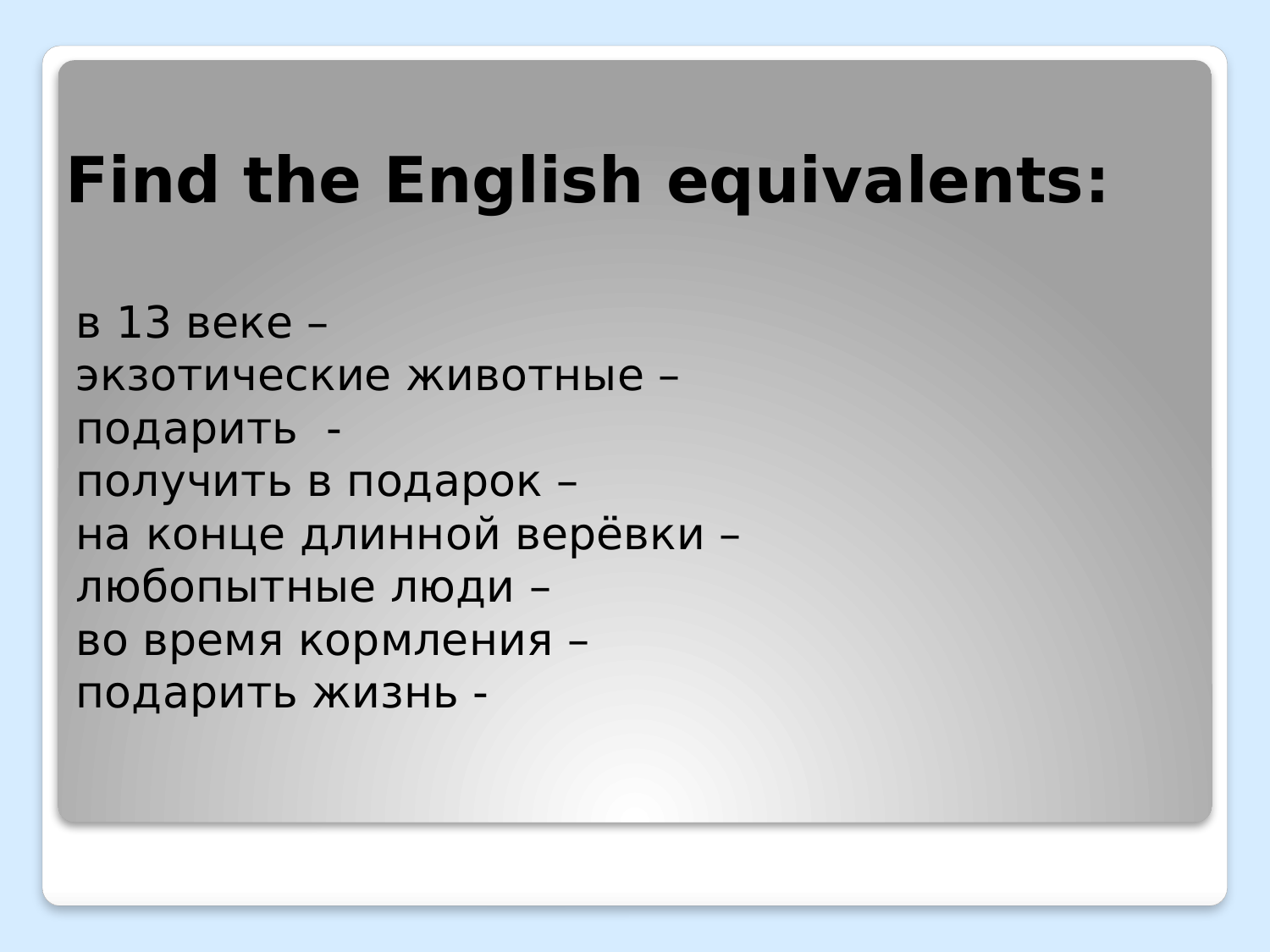

# Find the English equivalents:
в 13 веке –
экзотические животные –
подарить  -
получить в подарок –
на конце длинной верёвки –
любопытные люди –
во время кормления –
подарить жизнь -